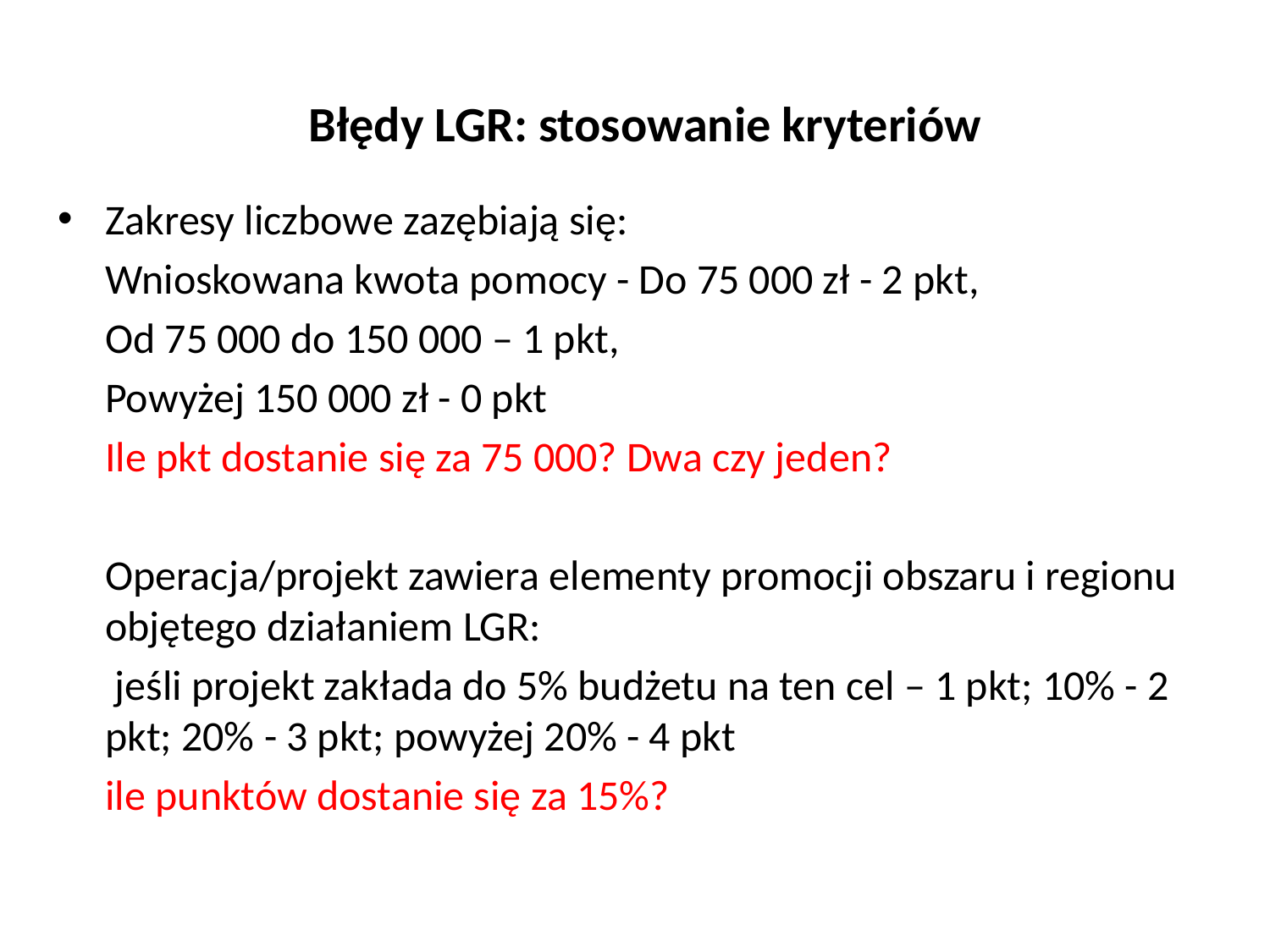

# Błędy LGR: stosowanie kryteriów
Zakresy liczbowe zazębiają się:
	Wnioskowana kwota pomocy - Do 75 000 zł - 2 pkt,
	Od 75 000 do 150 000 – 1 pkt,
	Powyżej 150 000 zł - 0 pkt
	Ile pkt dostanie się za 75 000? Dwa czy jeden?

	Operacja/projekt zawiera elementy promocji obszaru i regionu objętego działaniem LGR:
	 jeśli projekt zakłada do 5% budżetu na ten cel – 1 pkt; 10% - 2 pkt; 20% - 3 pkt; powyżej 20% - 4 pkt
	ile punktów dostanie się za 15%?